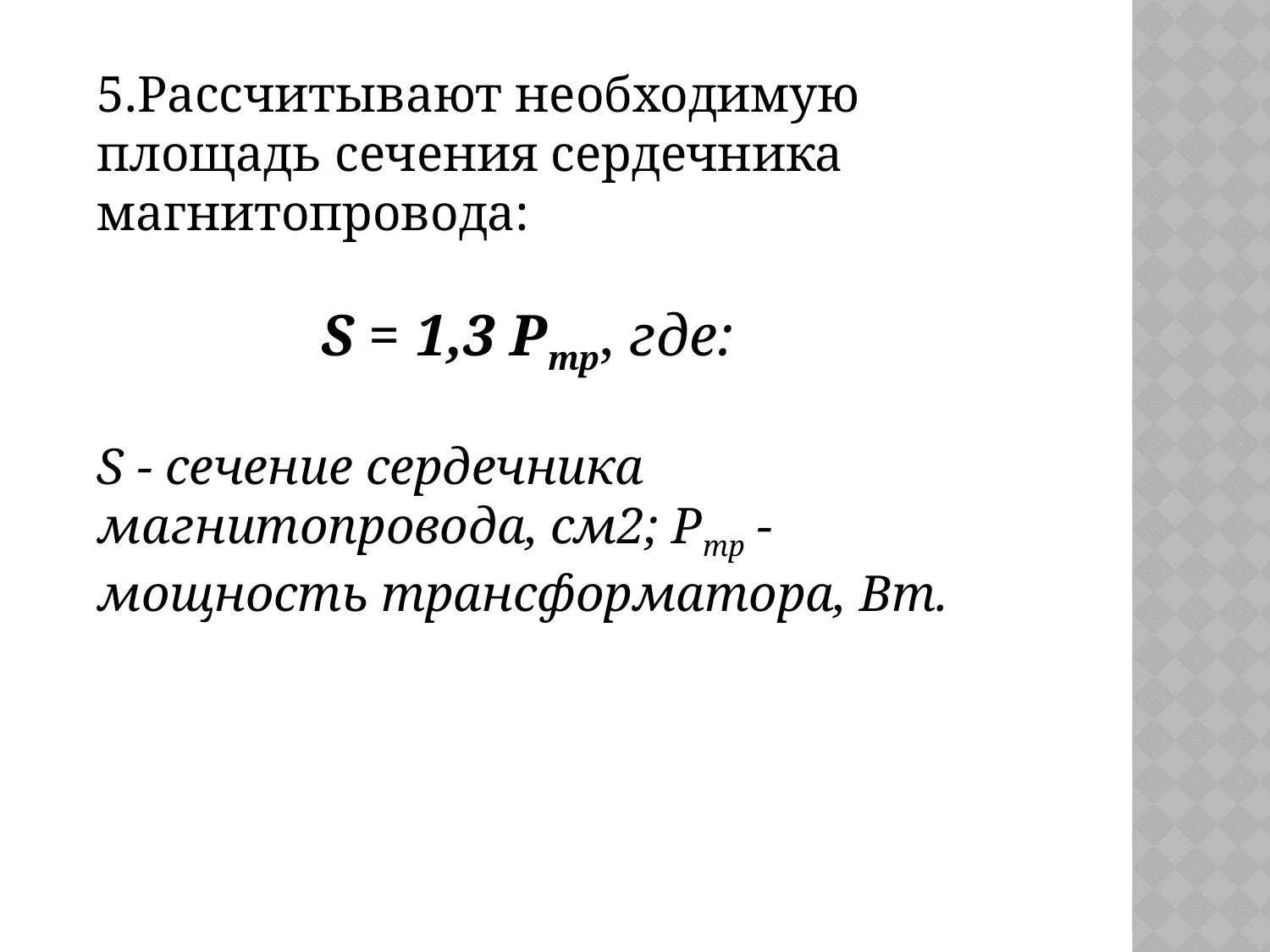

5.Рассчитывают необходимую площадь сечения сердечника магнитопровода:
S = 1,3 Pтр, где:

S - сечение сердечника магнитопровода, см2; Ртр - мощность трансформатора, Вт.